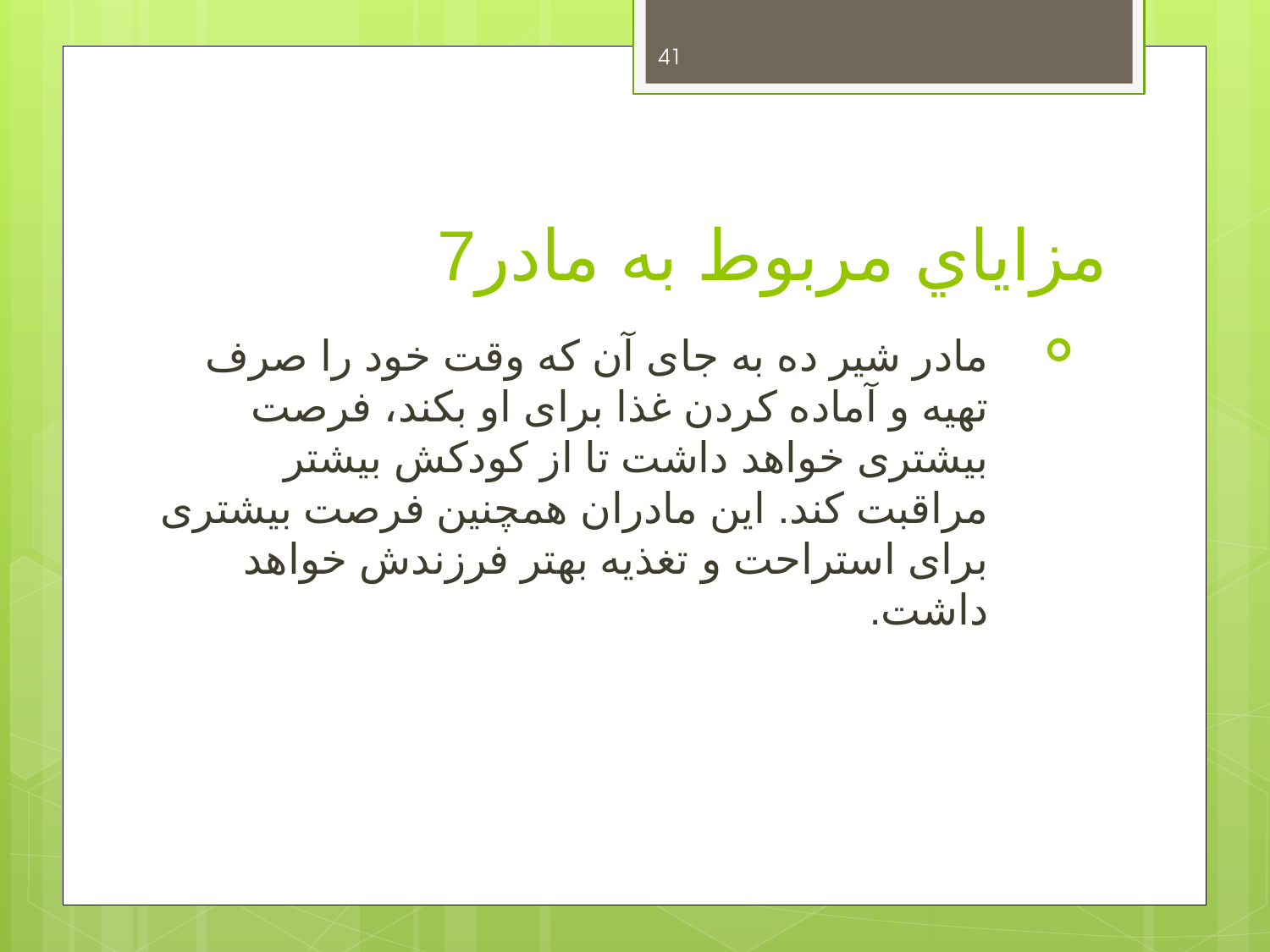

41
# مزاياي مربوط به مادر7
مادر شير ده به جای آن که وقت خود را صرف تهيه و آماده کردن غذا برای او بکند، فرصت بيشتری خواهد داشت تا از کودکش بيشتر مراقبت کند. اين مادران همچنين فرصت بيشتری برای استراحت و تغذيه بهتر فرزندش خواهد داشت.